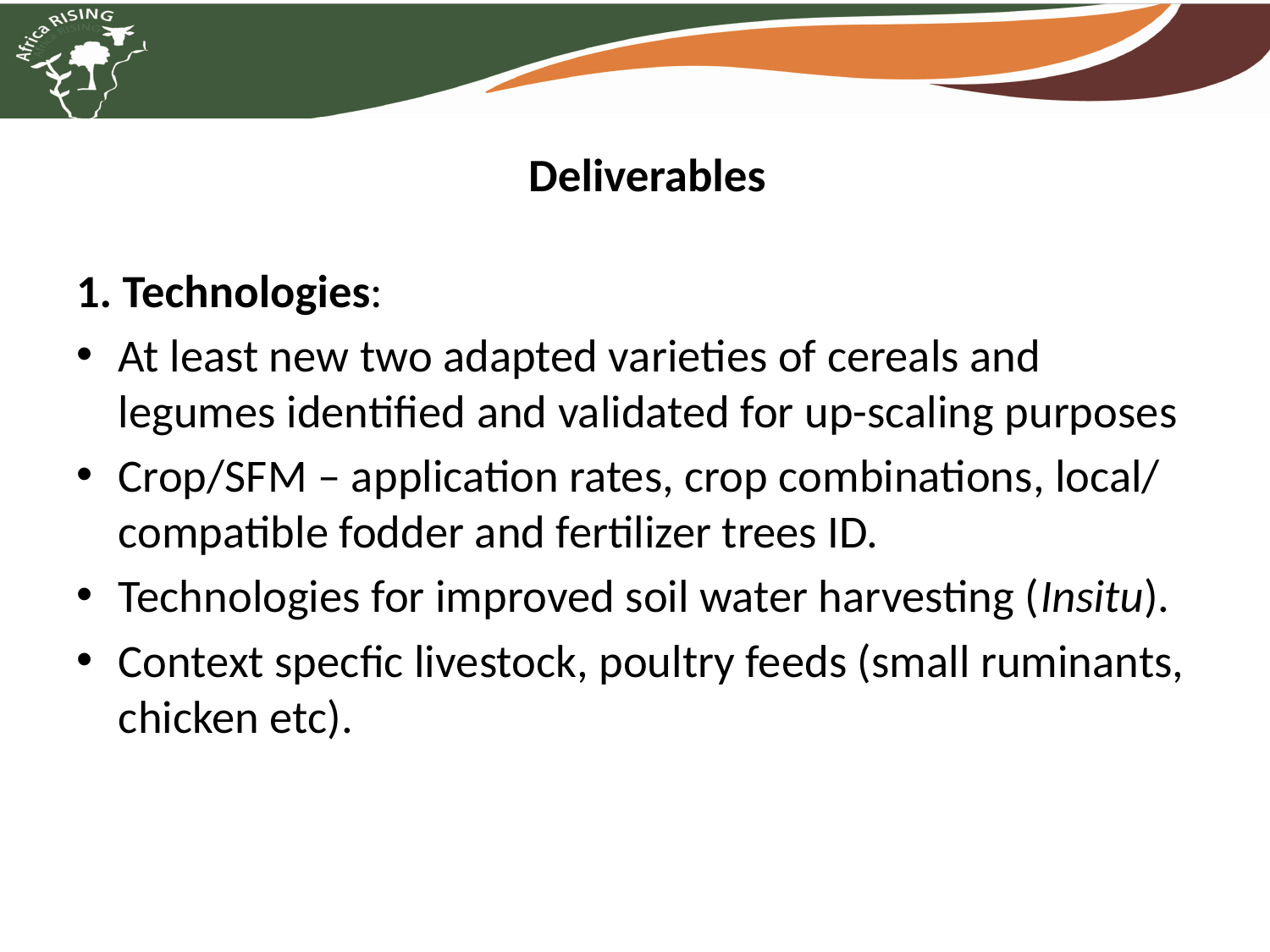

# Deliverables
1. Technologies:
At least new two adapted varieties of cereals and legumes identified and validated for up-scaling purposes
Crop/SFM – application rates, crop combinations, local/ compatible fodder and fertilizer trees ID.
Technologies for improved soil water harvesting (Insitu).
Context specfic livestock, poultry feeds (small ruminants, chicken etc).